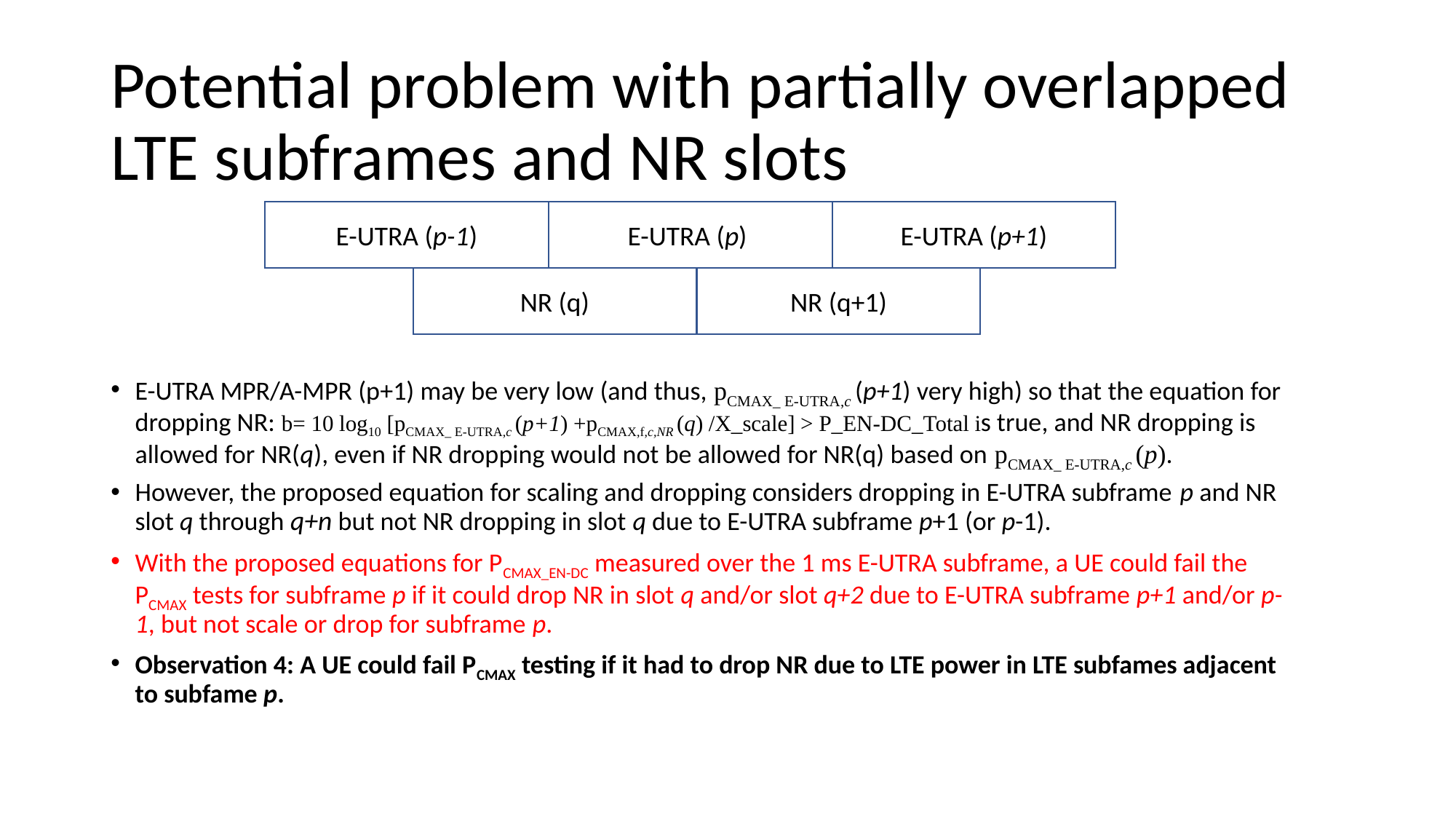

# Potential problem with partially overlapped LTE subframes and NR slots
E-UTRA (p-1)
E-UTRA (p)
E-UTRA (p+1)
NR (q+1)
NR (q)
E-UTRA MPR/A-MPR (p+1) may be very low (and thus, pCMAX_ E-UTRA,c (p+1) very high) so that the equation for dropping NR: b= 10 log10 [pCMAX_ E-UTRA,c (p+1) +pCMAX,f,c,NR (q) /X_scale] > P_EN-DC_Total is true, and NR dropping is allowed for NR(q), even if NR dropping would not be allowed for NR(q) based on pCMAX_ E-UTRA,c (p).
However, the proposed equation for scaling and dropping considers dropping in E-UTRA subframe p and NR slot q through q+n but not NR dropping in slot q due to E-UTRA subframe p+1 (or p-1).
With the proposed equations for PCMAX_EN-DC measured over the 1 ms E-UTRA subframe, a UE could fail the PCMAX tests for subframe p if it could drop NR in slot q and/or slot q+2 due to E-UTRA subframe p+1 and/or p-1, but not scale or drop for subframe p.
Observation 4: A UE could fail PCMAX testing if it had to drop NR due to LTE power in LTE subfames adjacent to subfame p.